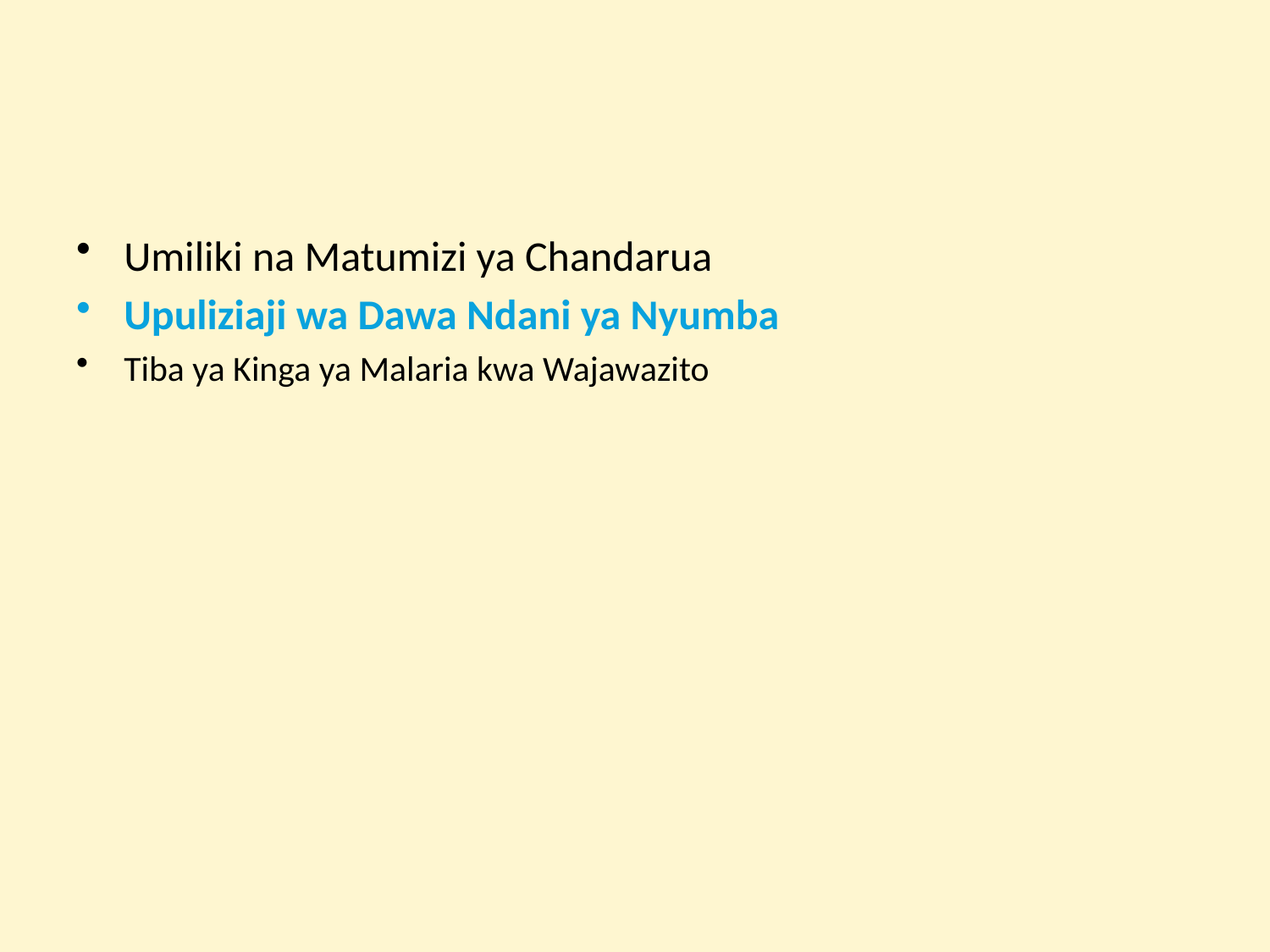

#
Umiliki na Matumizi ya Chandarua
Upuliziaji wa Dawa Ndani ya Nyumba
Tiba ya Kinga ya Malaria kwa Wajawazito